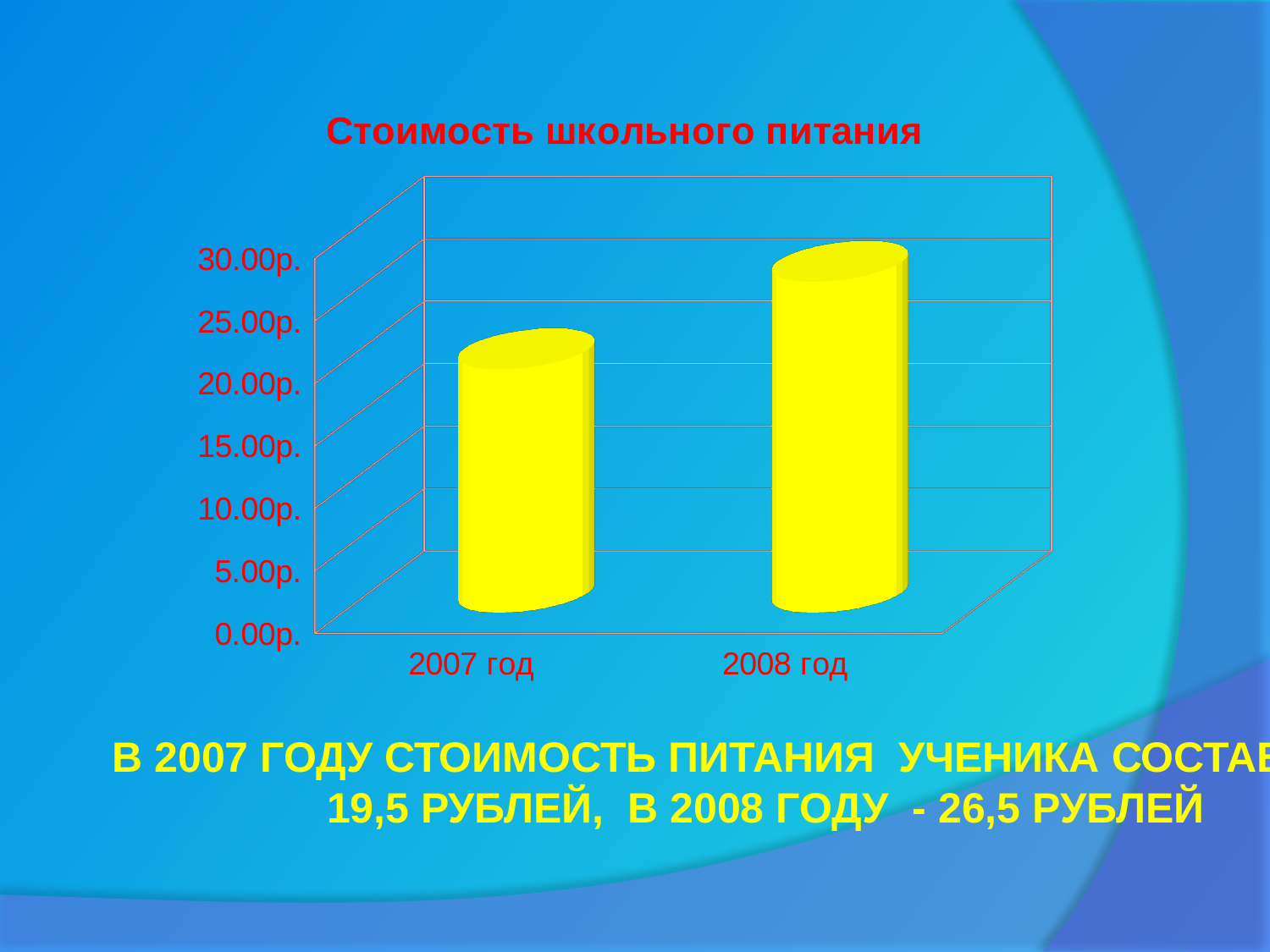

[unsupported chart]

В 2007 году стоимость питания  ученика составляла
19,5 рублей,  в 2008 году  - 26,5 рублей